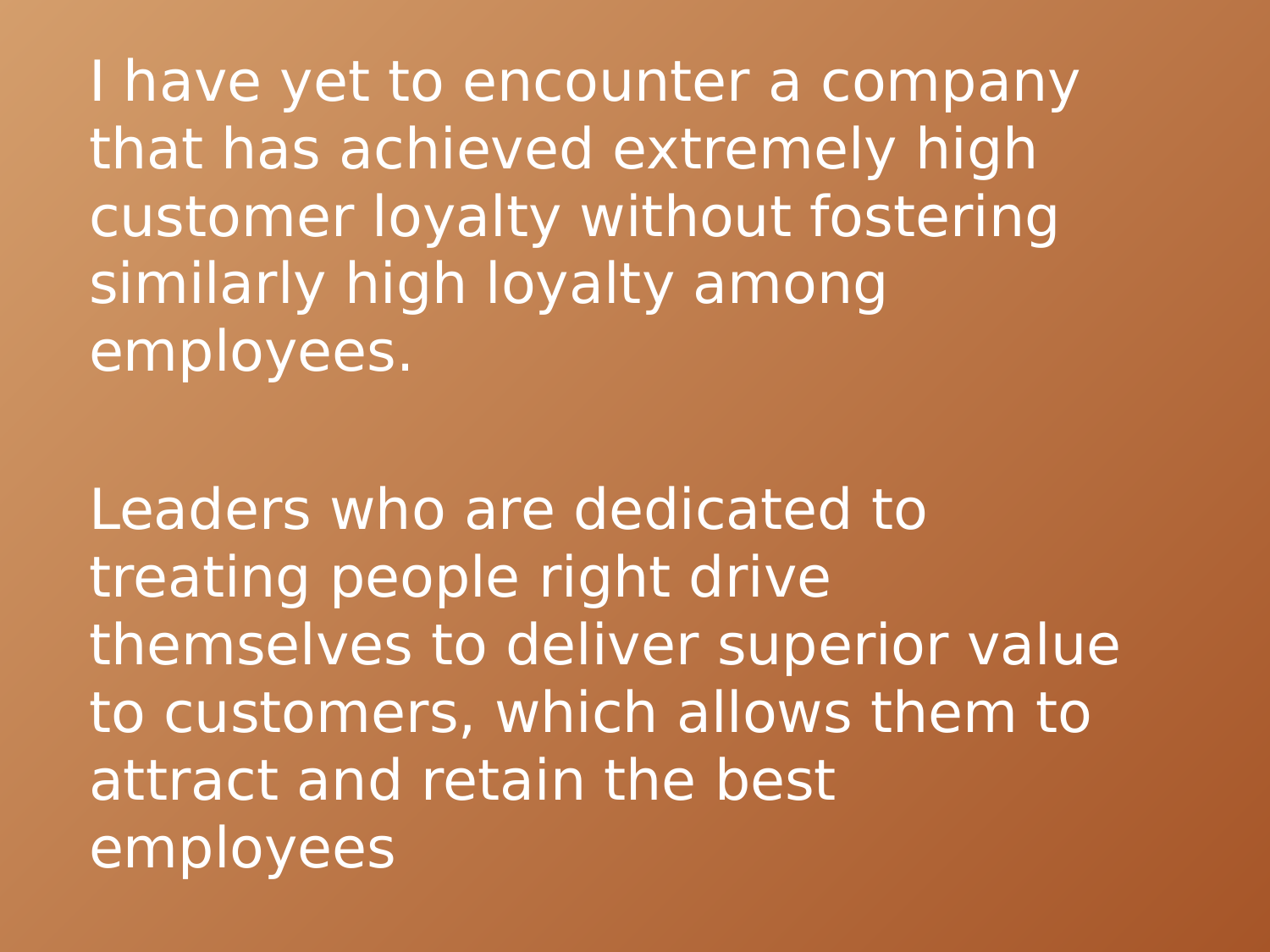

I have yet to encounter a company that has achieved extremely high customer loyalty without fostering similarly high loyalty among employees.

Leaders who are dedicated to treating people right drive themselves to deliver superior value to customers, which allows them to attract and retain the best employees